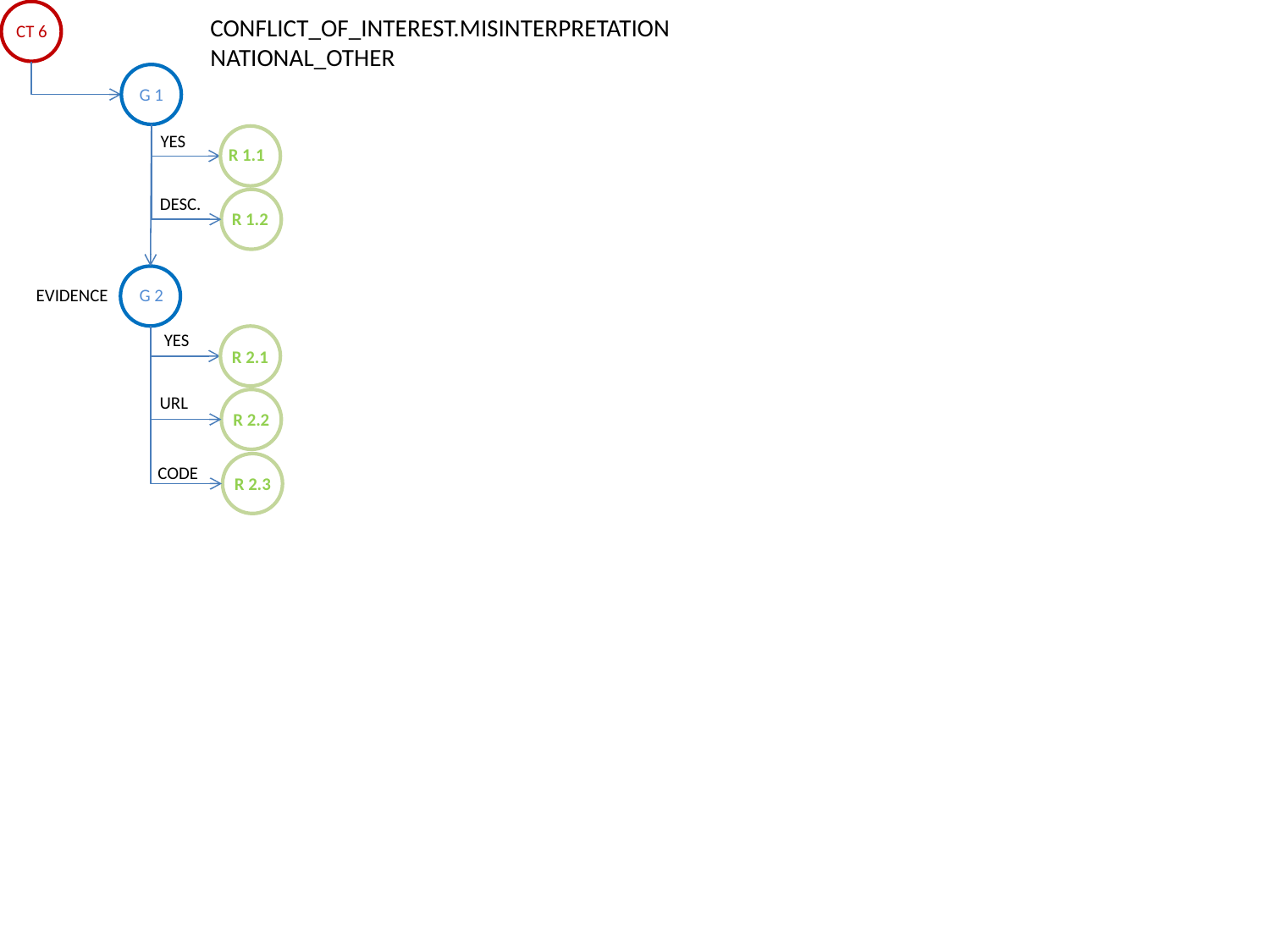

CONFLICT_OF_INTEREST.MISINTERPRETATION
NATIONAL_OTHER
CT 6

G 1
YES

R 1.1
DESC.

R 1.2

G 2
EVIDENCE
YES

R 2.1
URL

R 2.2

CODE
R 2.3